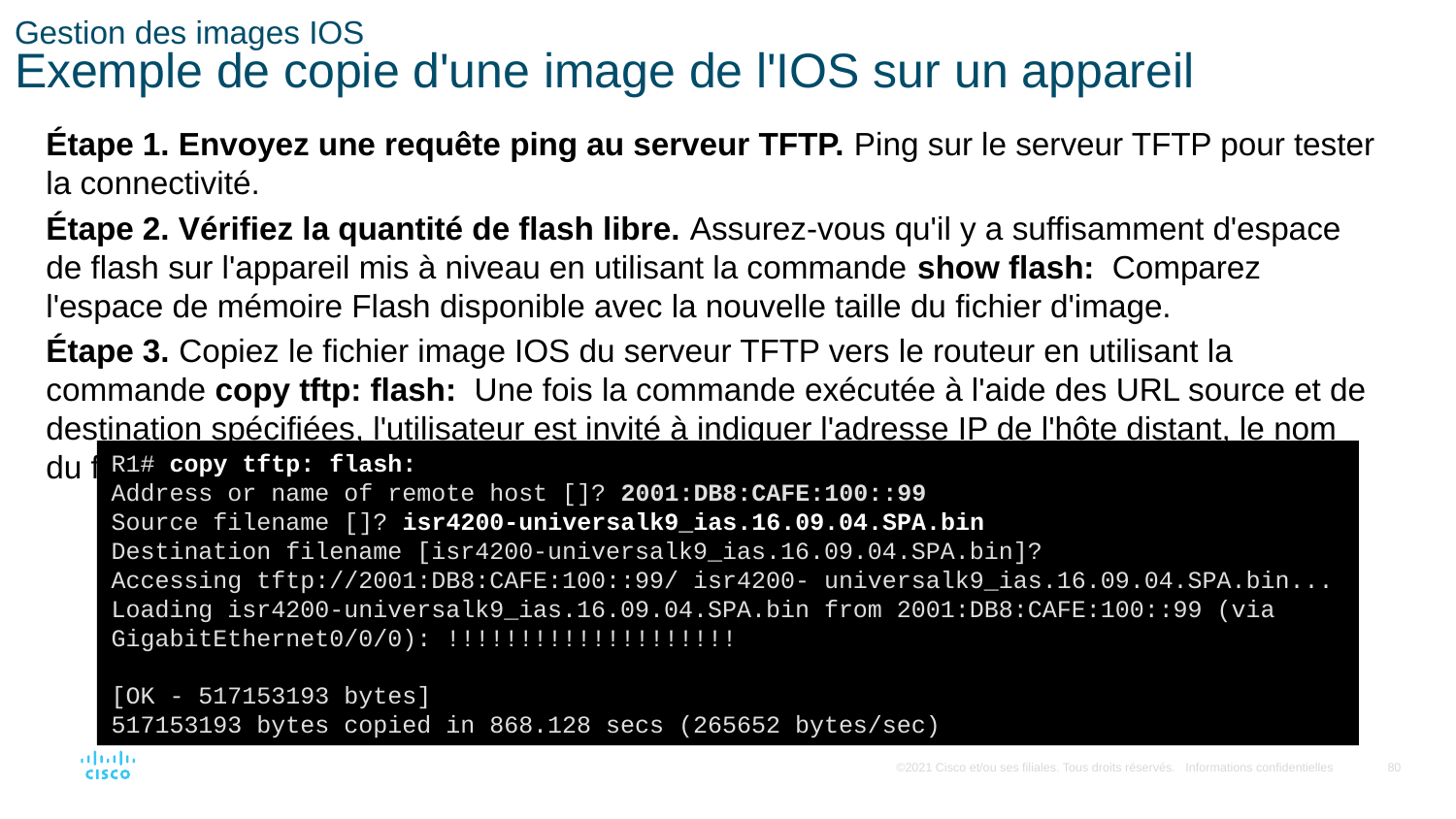

# Gestion des images IOS Exemple de copie d'une image de l'IOS sur un appareil
Étape 1. Envoyez une requête ping au serveur TFTP. Ping sur le serveur TFTP pour tester la connectivité.
Étape 2. Vérifiez la quantité de flash libre. Assurez-vous qu'il y a suffisamment d'espace de flash sur l'appareil mis à niveau en utilisant la commande show flash:  Comparez l'espace de mémoire Flash disponible avec la nouvelle taille du fichier d'image.
Étape 3. Copiez le fichier image IOS du serveur TFTP vers le routeur en utilisant la commande copy tftp: flash:  Une fois la commande exécutée à l'aide des URL source et de destination spécifiées, l'utilisateur est invité à indiquer l'adresse IP de l'hôte distant, le nom du fichier source et le nom du fichier de destination.
R1# copy tftp: flash:
Address or name of remote host []? 2001:DB8:CAFE:100::99
Source filename []? isr4200-universalk9_ias.16.09.04.SPA.bin
Destination filename [isr4200-universalk9_ias.16.09.04.SPA.bin]?
Accessing tftp://2001:DB8:CAFE:100::99/ isr4200- universalk9_ias.16.09.04.SPA.bin... Loading isr4200-universalk9_ias.16.09.04.SPA.bin from 2001:DB8:CAFE:100::99 (via GigabitEthernet0/0/0): !!!!!!!!!!!!!!!!!!!!

[OK - 517153193 bytes]
517153193 bytes copied in 868.128 secs (265652 bytes/sec)